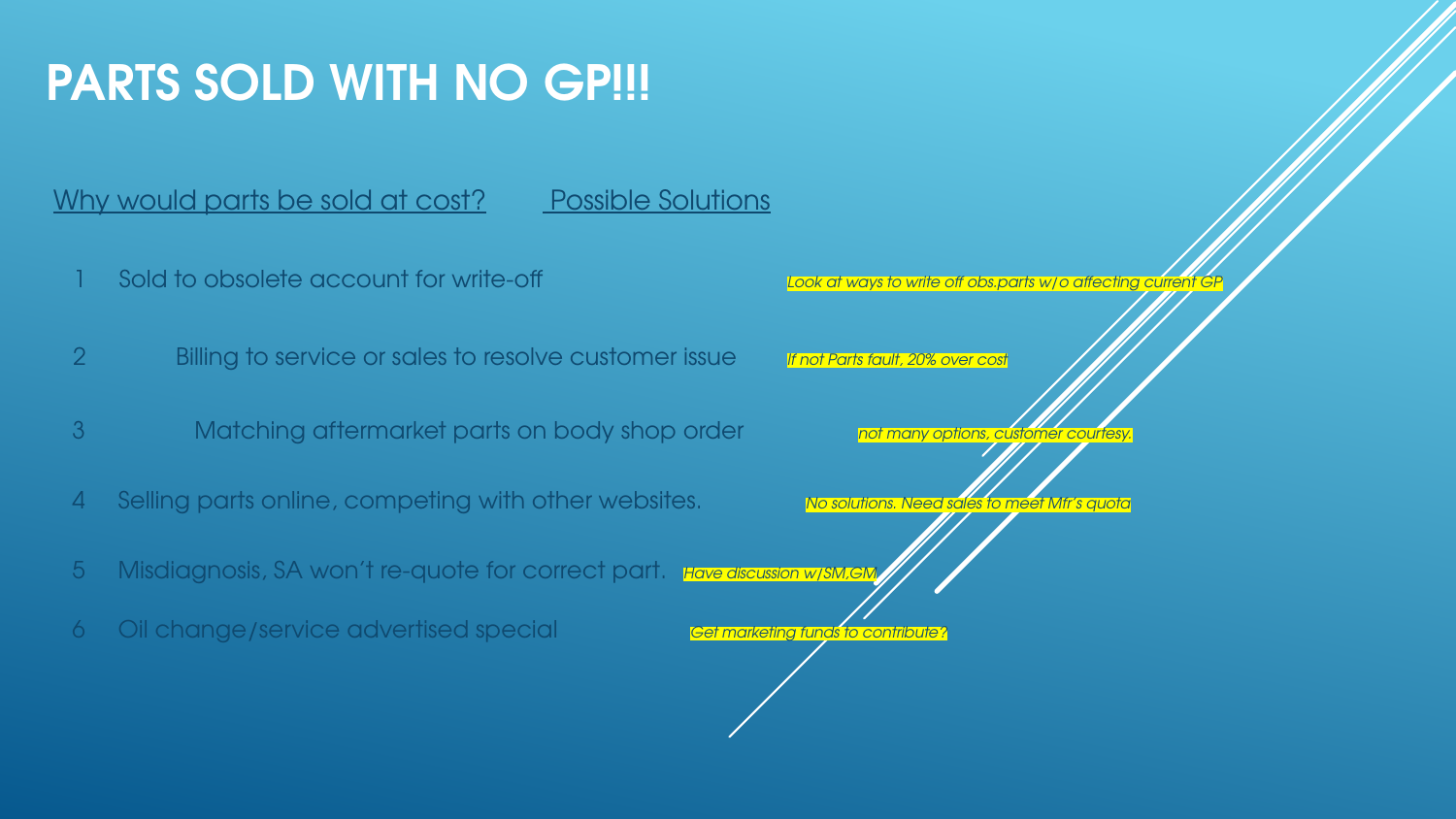

# Parts sold with no GP!!!
Why would parts be sold at cost?								 Possible Solutions

   1     Sold to obsolete account for write-off																				Look at ways to write off obs.parts w/o affecting current GP

   2   	Billing to service or sales to resolve customer issue 				If not Parts fault, 20% over cost

3   	Matching aftermarket parts on body shop order    		        not many options, customer courtesy.

4     Selling parts online, competing with other websites.           				No solutions. Need sales to meet Mfr’s quota

5     Misdiagnosis, SA won’t re-quote for correct part. 				Have discussion w/SM,GM

6     Oil change/service advertised special  		 Get marketing funds to contribute?